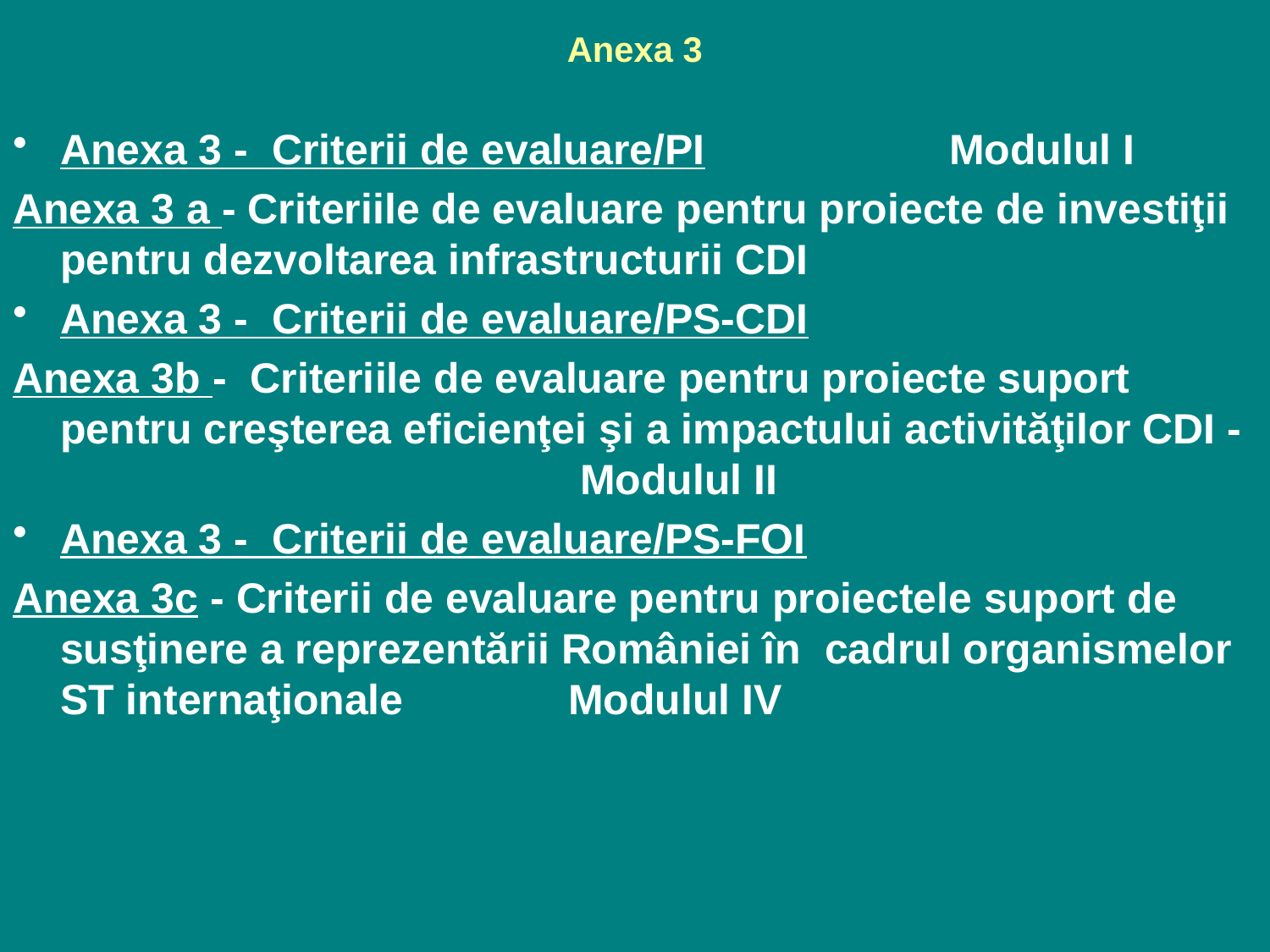

# Anexa 3
Anexa 3 -  Criterii de evaluare/PI 		Modulul I
Anexa 3 a - Criteriile de evaluare pentru proiecte de investiţii pentru dezvoltarea infrastructurii CDI
Anexa 3 -  Criterii de evaluare/PS-CDI
Anexa 3b -  Criteriile de evaluare pentru proiecte suport pentru creşterea eficienţei şi a impactului activităţilor CDI -				 Modulul II
Anexa 3 -  Criterii de evaluare/PS-FOI
Anexa 3c - Criterii de evaluare pentru proiectele suport de susţinere a reprezentării României în  cadrul organismelor ST internaţionale		Modulul IV